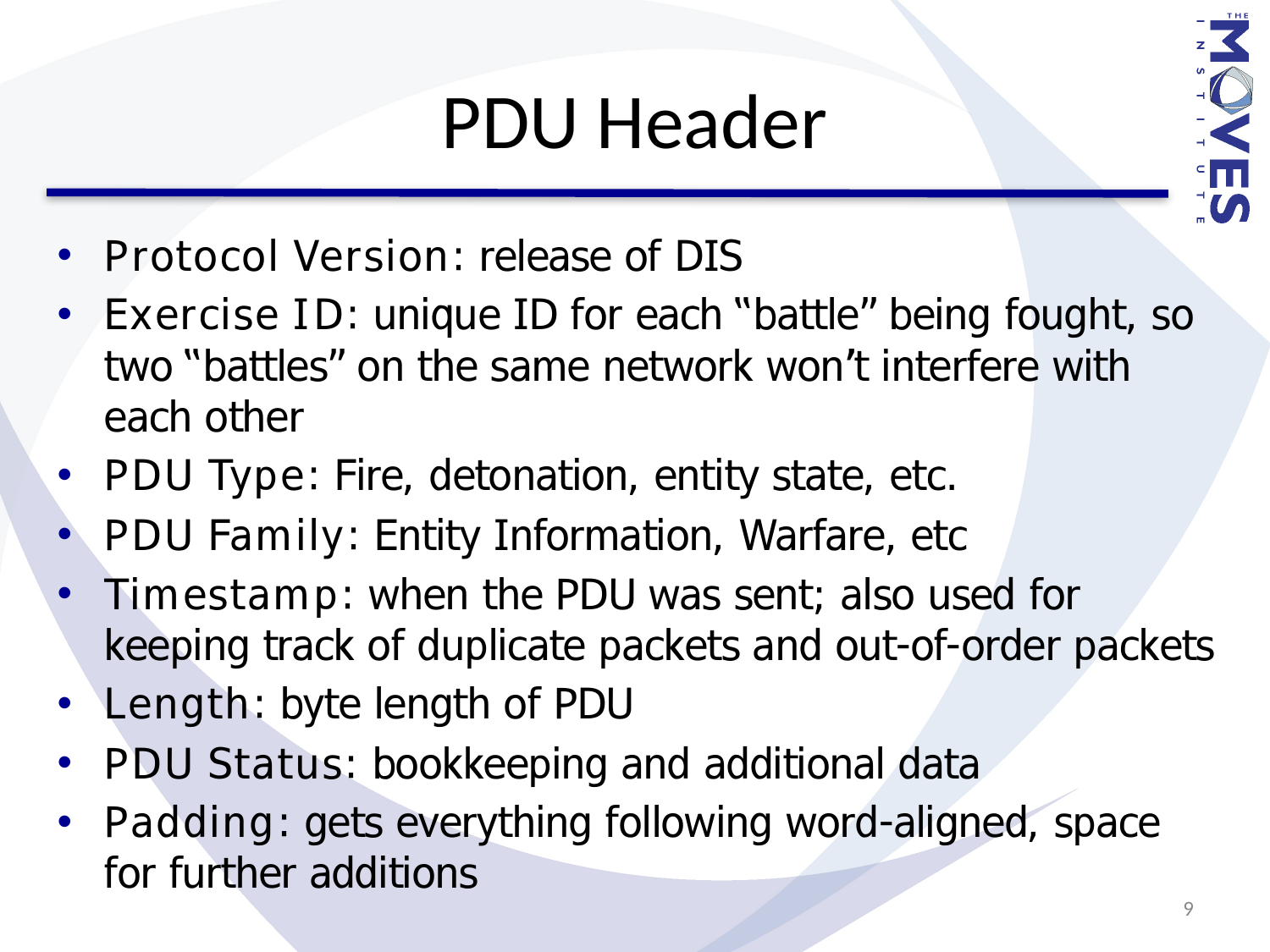

# PDU Header
Protocol Version: release of DIS
Exercise ID: unique ID for each “battle” being fought, so two “battles” on the same network won’t interfere with each other
PDU Type: Fire, detonation, entity state, etc.
PDU Family: Entity Information, Warfare, etc
Timestamp: when the PDU was sent; also used for keeping track of duplicate packets and out-of-order packets
Length: byte length of PDU
PDU Status: bookkeeping and additional data
Padding: gets everything following word-aligned, space for further additions
9